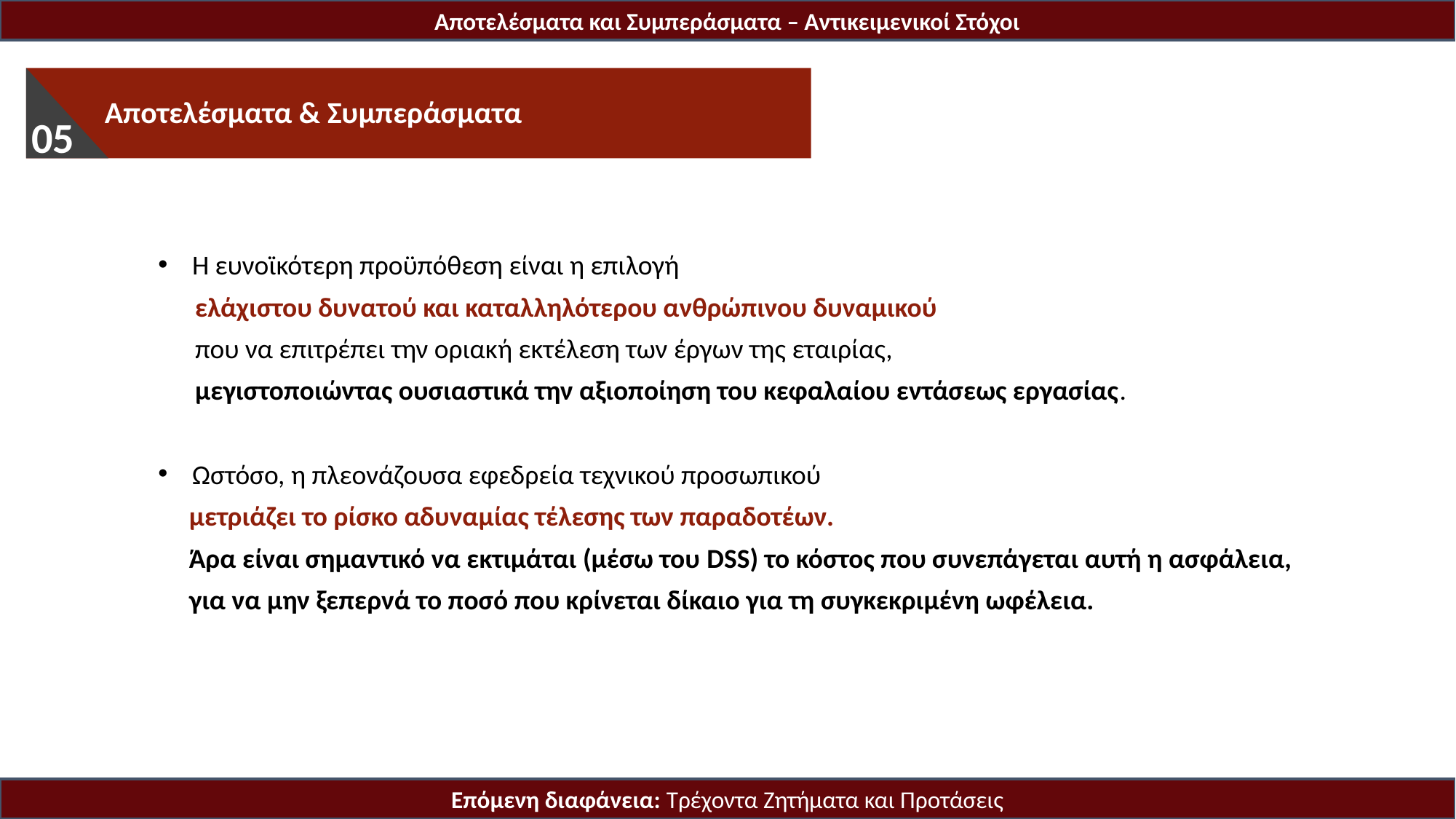

Αποτελέσματα και Συμπεράσματα – Αντικειμενικοί Στόχοι

 Προτεινόμενη Μοντελοποίηση
01
 Αποτελέσματα & Συμπεράσματα
03
05
H ευνοϊκότερη προϋπόθεση είναι η επιλογή
      ελάχιστου δυνατού και καταλληλότερου ανθρώπινου δυναμικού
      που να επιτρέπει την οριακή εκτέλεση των έργων της εταιρίας,
      μεγιστοποιώντας ουσιαστικά την αξιοποίηση του κεφαλαίου εντάσεως εργασίας.

Ωστόσο, η πλεονάζουσα εφεδρεία τεχνικού προσωπικού
     μετριάζει το ρίσκο αδυναμίας τέλεσης των παραδοτέων.
     Άρα είναι σημαντικό να εκτιμάται (μέσω του DSS) το κόστος που συνεπάγεται αυτή η ασφάλεια,
     για να μην ξεπερνά το ποσό που κρίνεται δίκαιο για τη συγκεκριμένη ωφέλεια.
06
Επόμενη διαφάνεια: Τρέχοντα Ζητήματα και Προτάσεις